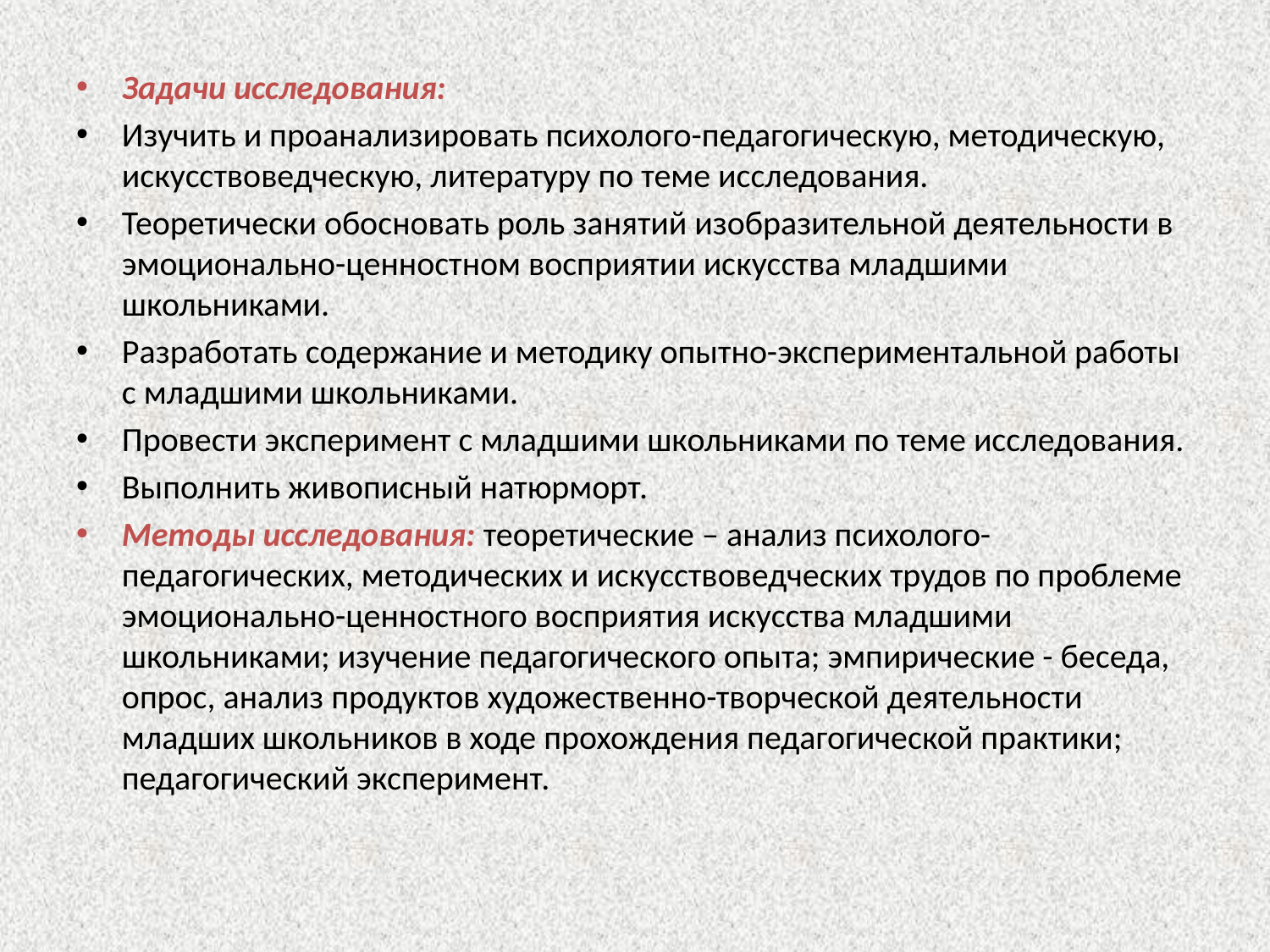

Задачи исследования:
Изучить и проанализировать психолого-педагогическую, методическую, искусствоведческую, литературу по теме исследования.
Теоретически обосновать роль занятий изобразительной деятельности в эмоционально-ценностном восприятии искусства младшими школьниками.
Разработать содержание и методику опытно-экспериментальной работы с младшими школьниками.
Провести эксперимент с младшими школьниками по теме исследования.
Выполнить живописный натюрморт.
Методы исследования: теоретические – анализ психолого-педагогических, методических и искусствоведческих трудов по проблеме эмоционально-ценностного восприятия искусства младшими школьниками; изучение педагогического опыта; эмпирические - беседа, опрос, анализ продуктов художественно-творческой деятельности младших школьников в ходе прохождения педагогической практики; педагогический эксперимент.